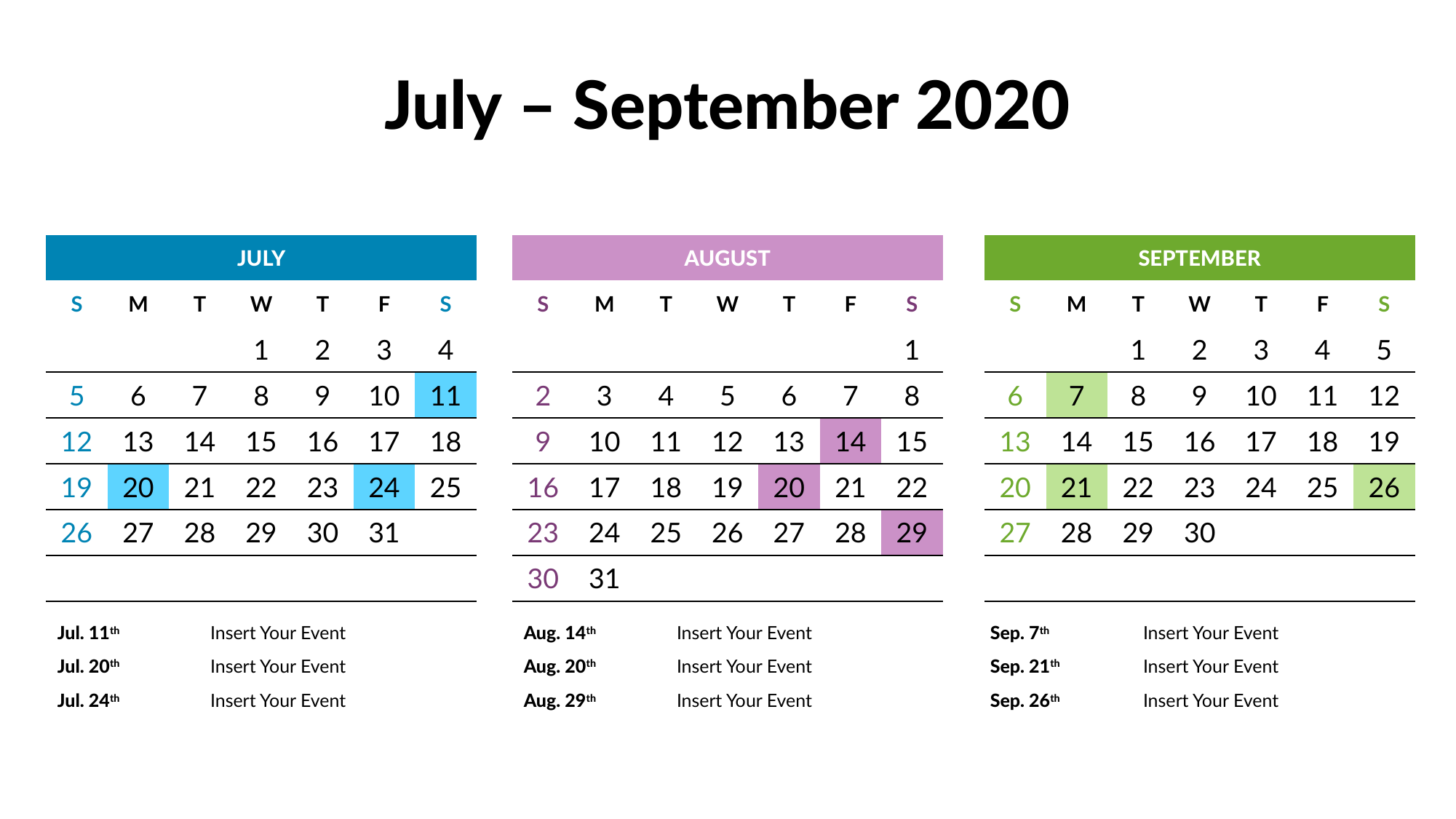

# July – September 2020
| JULY |  |  |  |  |  |  |
| --- | --- | --- | --- | --- | --- | --- |
| S | M | T | W | T | F | S |
|  |  |  | 1 | 2 | 3 | 4 |
| 5 | 6 | 7 | 8 | 9 | 10 | 11 |
| 12 | 13 | 14 | 15 | 16 | 17 | 18 |
| 19 | 20 | 21 | 22 | 23 | 24 | 25 |
| 26 | 27 | 28 | 29 | 30 | 31 |  |
|  |  |  |  |  |  |  |
| AUGUST |  |  |  |  |  |  |
| --- | --- | --- | --- | --- | --- | --- |
| S | M | T | W | T | F | S |
|  |  |  |  |  |  | 1 |
| 2 | 3 | 4 | 5 | 6 | 7 | 8 |
| 9 | 10 | 11 | 12 | 13 | 14 | 15 |
| 16 | 17 | 18 | 19 | 20 | 21 | 22 |
| 23 | 24 | 25 | 26 | 27 | 28 | 29 |
| 30 | 31 |  |  |  |  |  |
| SEPTEMBER |  |  |  |  |  |  |
| --- | --- | --- | --- | --- | --- | --- |
| S | M | T | W | T | F | S |
|  |  | 1 | 2 | 3 | 4 | 5 |
| 6 | 7 | 8 | 9 | 10 | 11 | 12 |
| 13 | 14 | 15 | 16 | 17 | 18 | 19 |
| 20 | 21 | 22 | 23 | 24 | 25 | 26 |
| 27 | 28 | 29 | 30 |  |  |  |
|  |  |  |  |  |  |  |
Jul. 11th
Insert Your Event
Aug. 14th
Insert Your Event
Sep. 7th
Insert Your Event
Jul. 20th
Insert Your Event
Aug. 20th
Insert Your Event
Sep. 21th
Insert Your Event
Jul. 24th
Insert Your Event
Aug. 29th
Insert Your Event
Sep. 26th
Insert Your Event